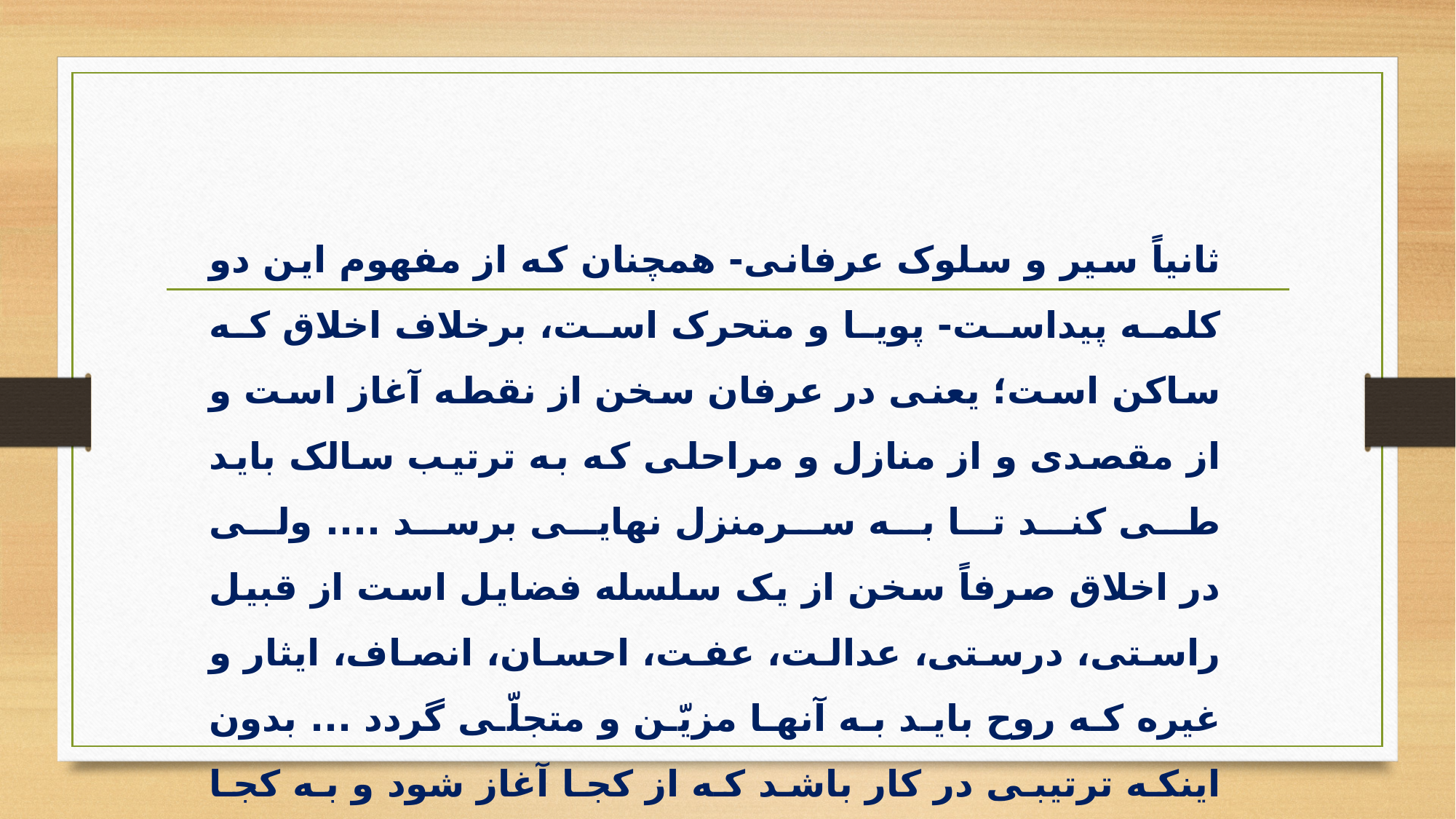

ثانیاً سیر و سلوک عرفانی- همچنان که از مفهوم این دو کلمه پیداست- پویا و متحرک است، برخلاف اخلاق که ساکن است؛ یعنی در عرفان سخن از نقطه آغاز است و از مقصدی و از منازل و مراحلی که به ترتیب سالک باید طی کند تا به سرمنزل نهایی برسد .... ولی در اخلاق صرفاً سخن از یک سلسله فضایل است از قبیل راستی، درستی، عدالت، عفت، احسان، انصاف، ایثار و غیره که روح باید به آنها مزیّن و متجلّی‏ گردد ... بدون اینکه ترتیبی در کار باشد که از کجا آغاز شود و به کجا انتها یابد.